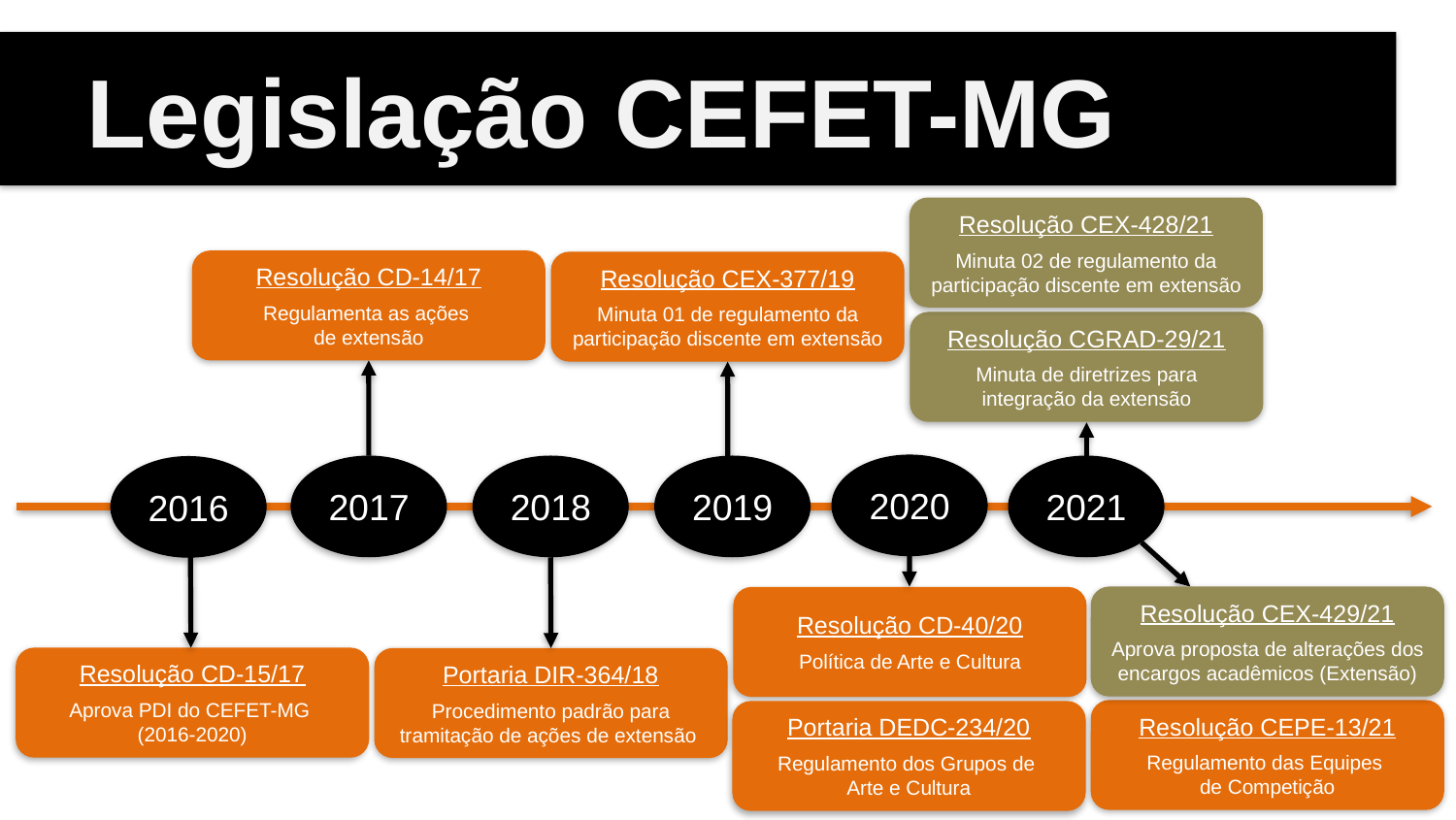

Legislação CEFET-MG
Resolução CEX-428/21

Minuta 02 de regulamento da participação discente em extensão
Resolução CGRAD-29/21

Minuta de diretrizes para integração da extensão
2021
Resolução CEX-429/21

Aprova proposta de alterações dos encargos acadêmicos (Extensão)
Resolução CEPE-13/21

Regulamento das Equipes
de Competição
Resolução CD-14/17

Regulamenta as ações
de extensão
2017
Resolução CEX-377/19

Minuta 01 de regulamento da participação discente em extensão
2019
2020
Resolução CD-40/20

Política de Arte e Cultura
Portaria DEDC-234/20

Regulamento dos Grupos de
Arte e Cultura
2018
Portaria DIR-364/18

Procedimento padrão para tramitação de ações de extensão
2016
Resolução CD-15/17

Aprova PDI do CEFET-MG
(2016-2020)
15